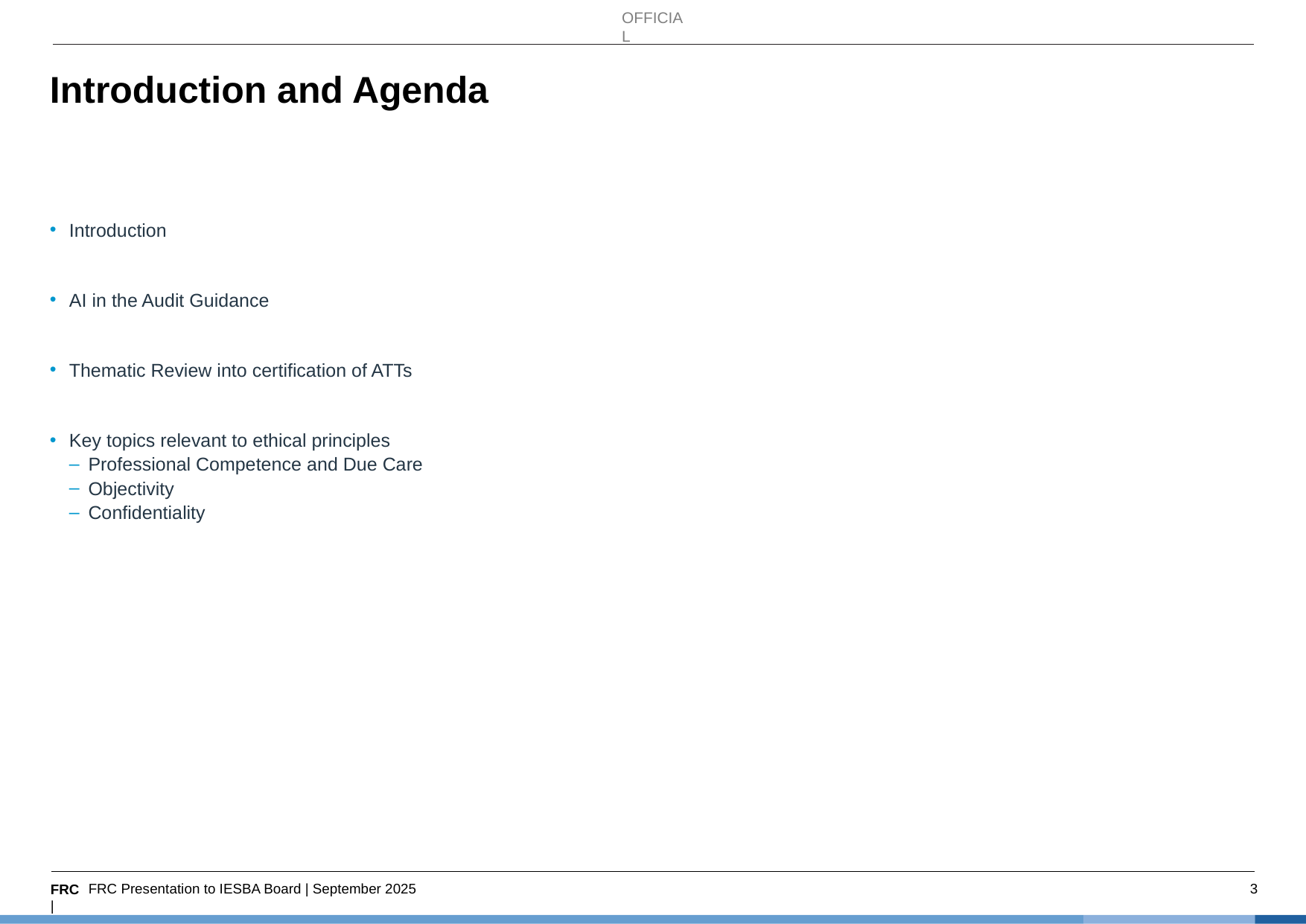

# Introduction and Agenda

Introduction

AI in the Audit Guidance

Thematic Review into certification of ATTs

Key topics relevant to ethical principles
Professional Competence and Due Care
Objectivity
Confidentiality

FRC Presentation to IESBA Board | September 2025
3